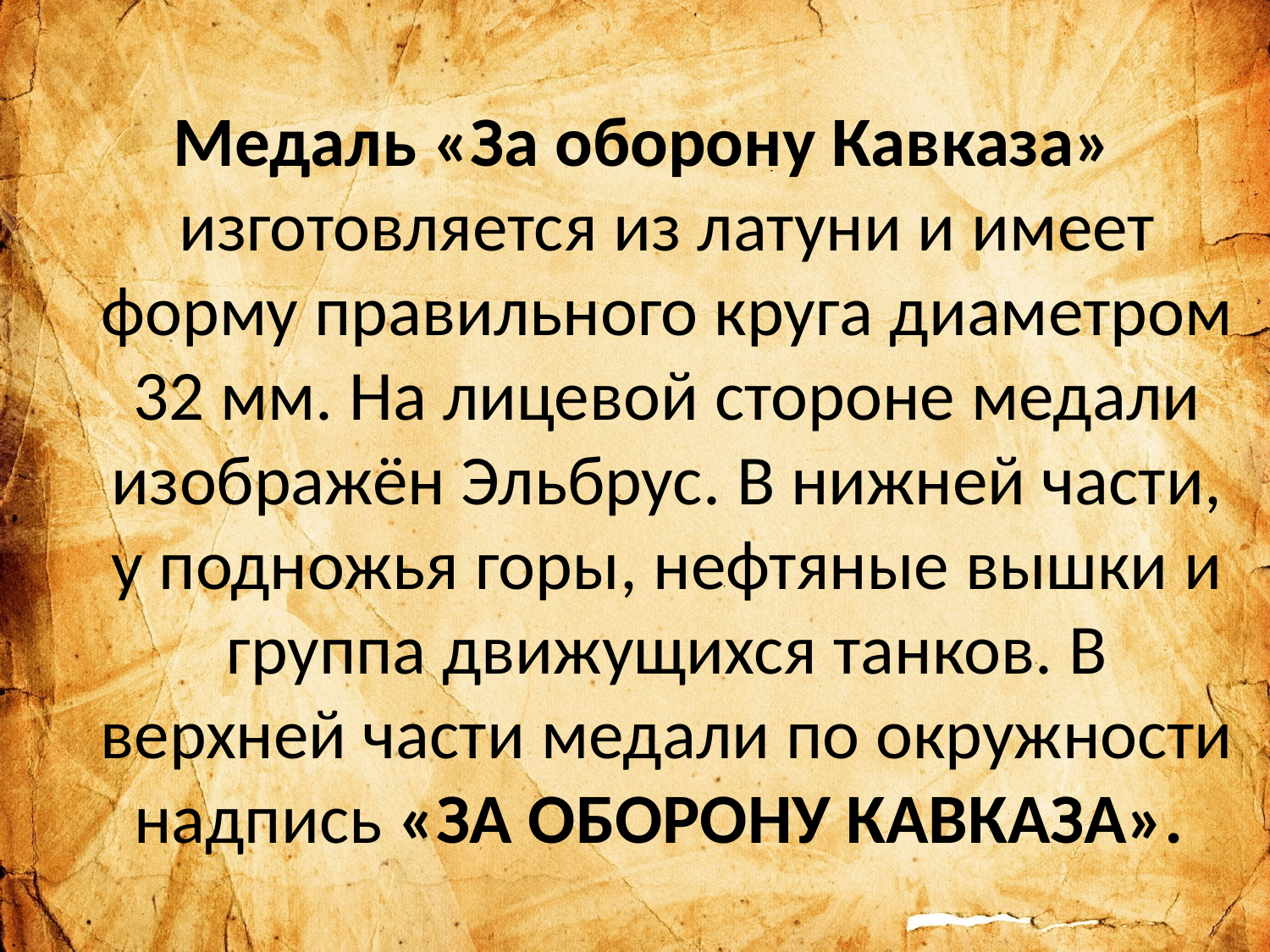

Медаль «За оборону Кавказа» изготовляется из латуни и имеет форму правильного круга диаметром 32 мм. На лицевой стороне медали изображён Эльбрус. В нижней части, у подножья горы, нефтяные вышки и группа движущихся танков. В верхней части медали по окружности надпись «ЗА ОБОРОНУ КАВКАЗА».